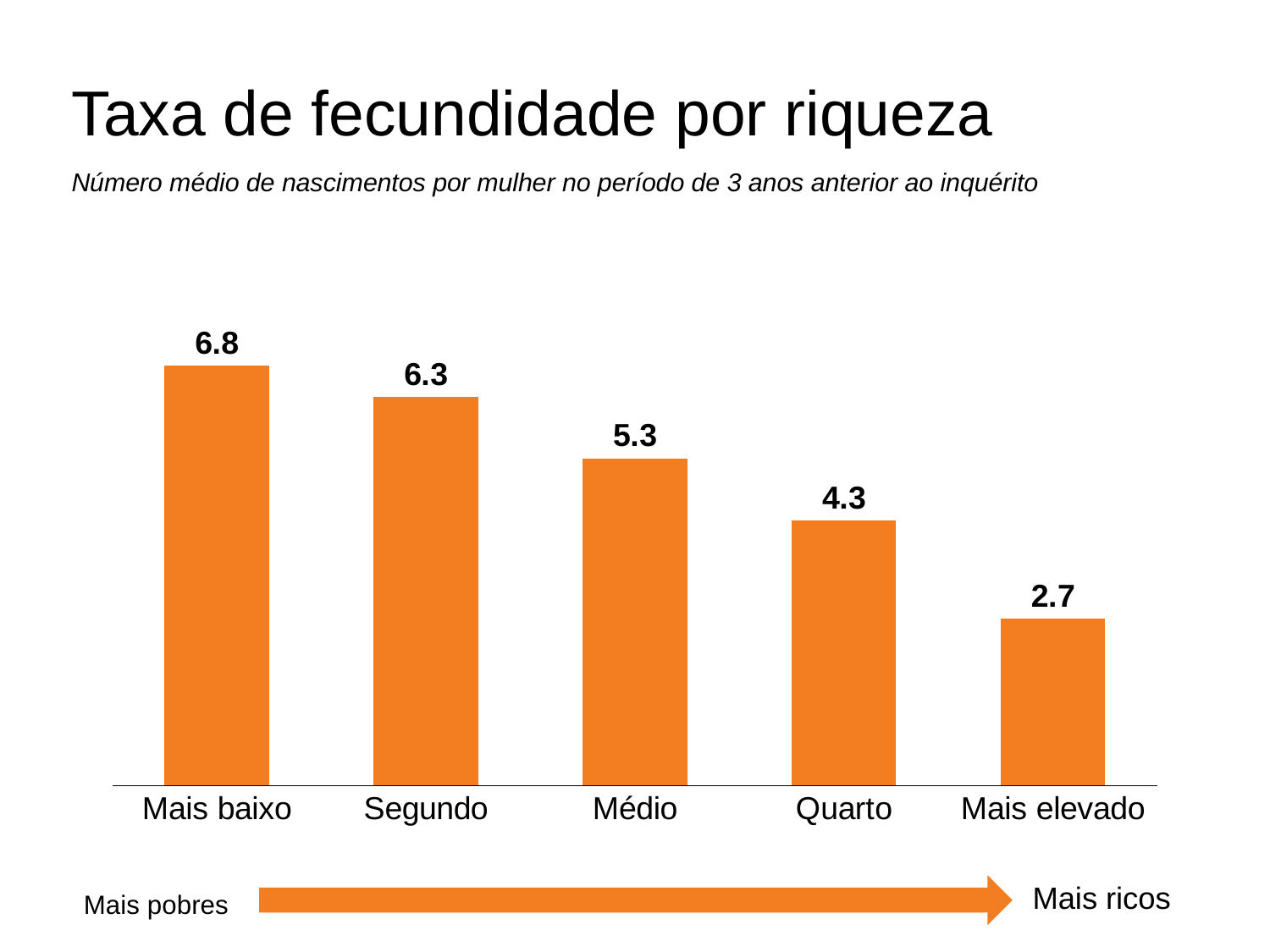

# Taxa de fecundidade por riqueza
Número médio de nascimentos por mulher no período de 3 anos anterior ao inquérito

### Chart

| Category | Mais baixo |
|---|---|
| Mais baixo | 6.8 |
| Segundo | 6.3 |
| Médio | 5.3 |
| Quarto | 4.3 |
| Mais elevado | 2.7 |
Mais ricos

Mais pobres